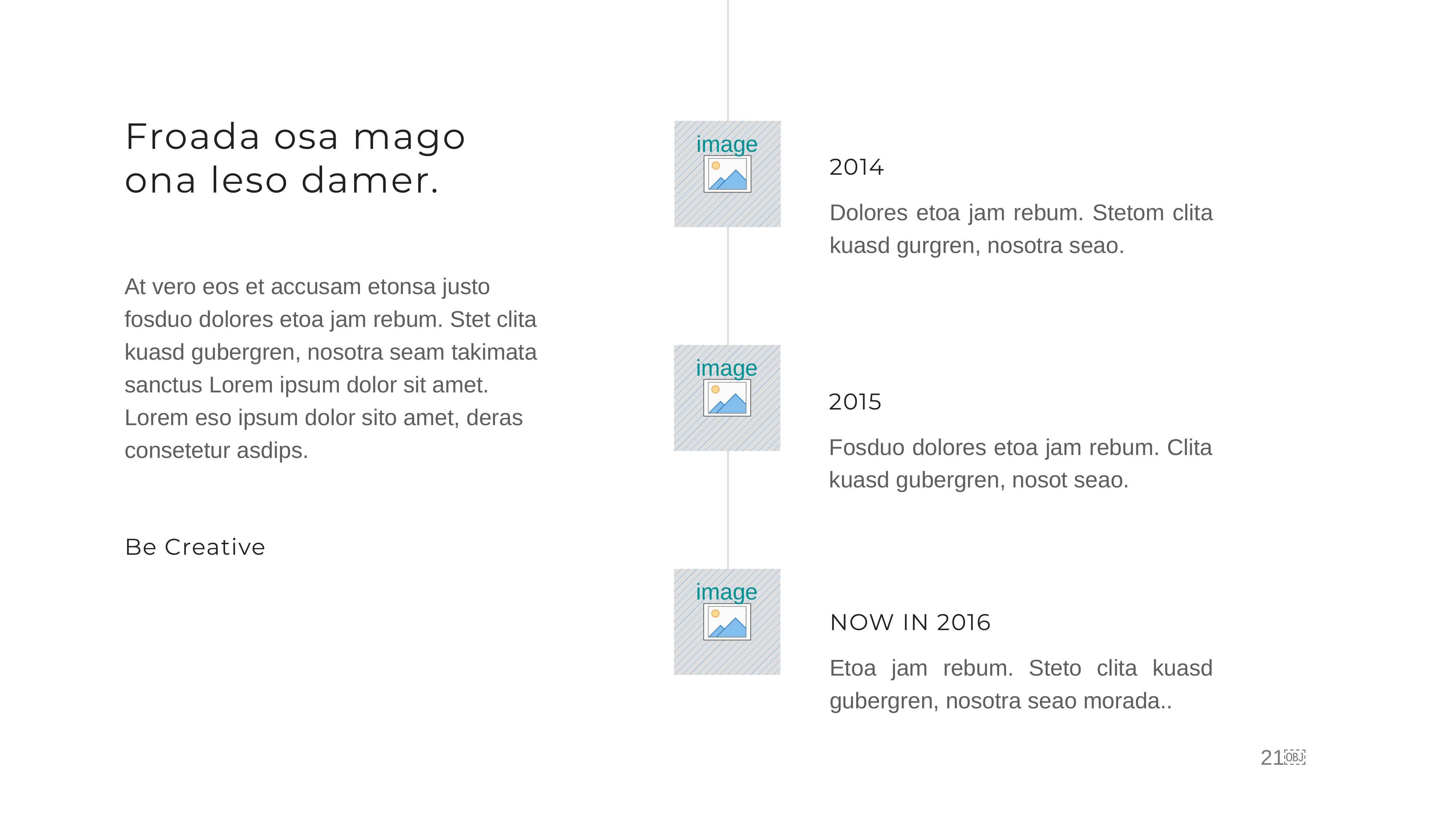

Froada osa mago ona leso damer.

2014
Dolores etoa jam rebum. Stetom clita kuasd gurgren, nosotra seao.
At vero eos et accusam etonsa justo fosduo dolores etoa jam rebum. Stet clita kuasd gubergren, nosotra seam takimata sanctus Lorem ipsum dolor sit amet. Lorem eso ipsum dolor sito amet, deras consetetur asdips.

2015
Fosduo dolores etoa jam rebum. Clita kuasd gubergren, nosot seao.
Be Creative

NOW IN 2016
Etoa jam rebum. Steto clita kuasd gubergren, nosotra seao morada..